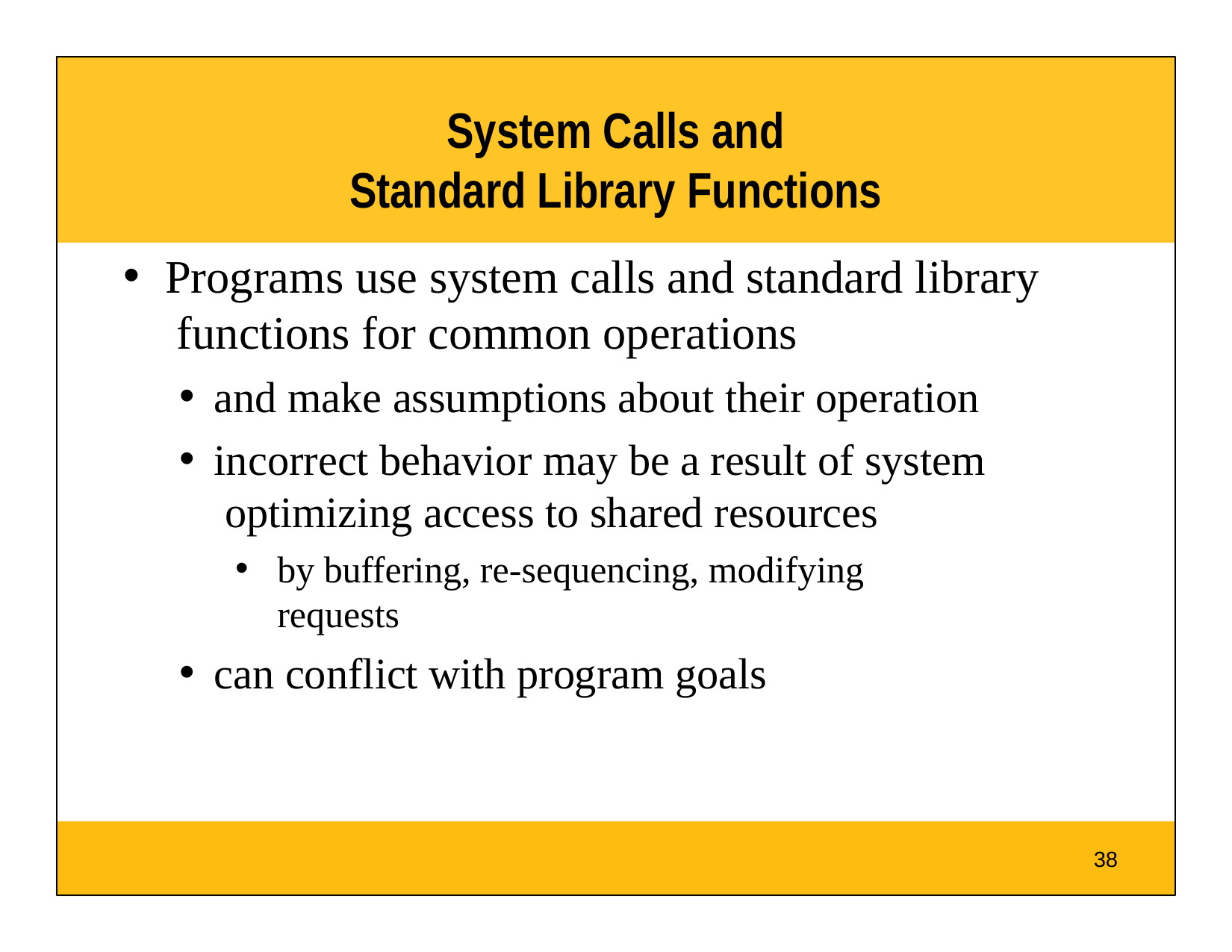

# System Calls and  Standard Library Functions
Programs use system calls and standard library  functions for common operations
and make assumptions about their operation
incorrect behavior may be a result of system  optimizing access to shared resources
by buffering, re-sequencing, modifying requests
can conflict with program goals
38